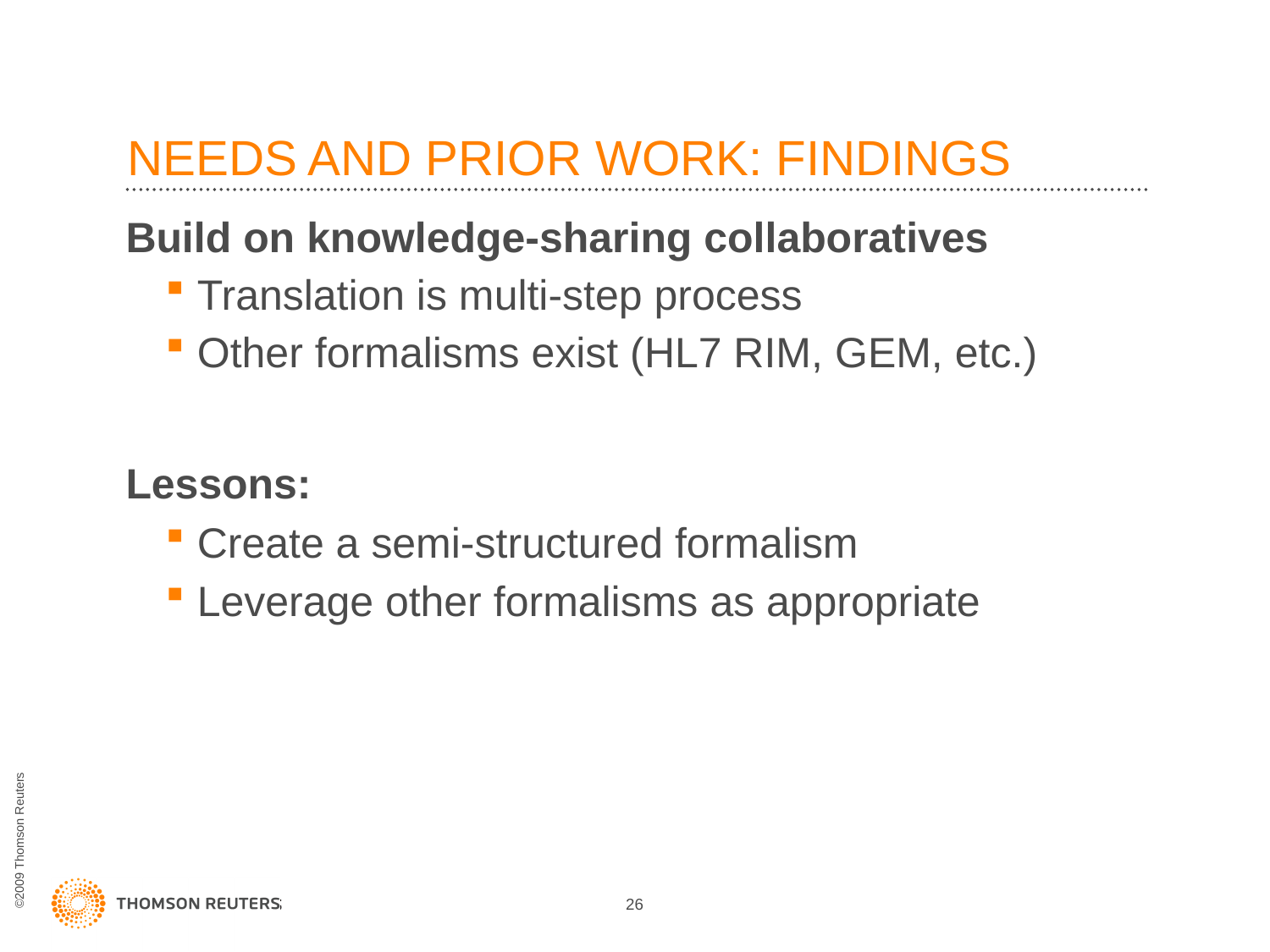

# NEEDS AND PRIOR WORK: FINDINGS
Build on knowledge-sharing collaboratives
Translation is multi-step process
Other formalisms exist (HL7 RIM, GEM, etc.)

Lessons:
Create a semi-structured formalism
Leverage other formalisms as appropriate

26